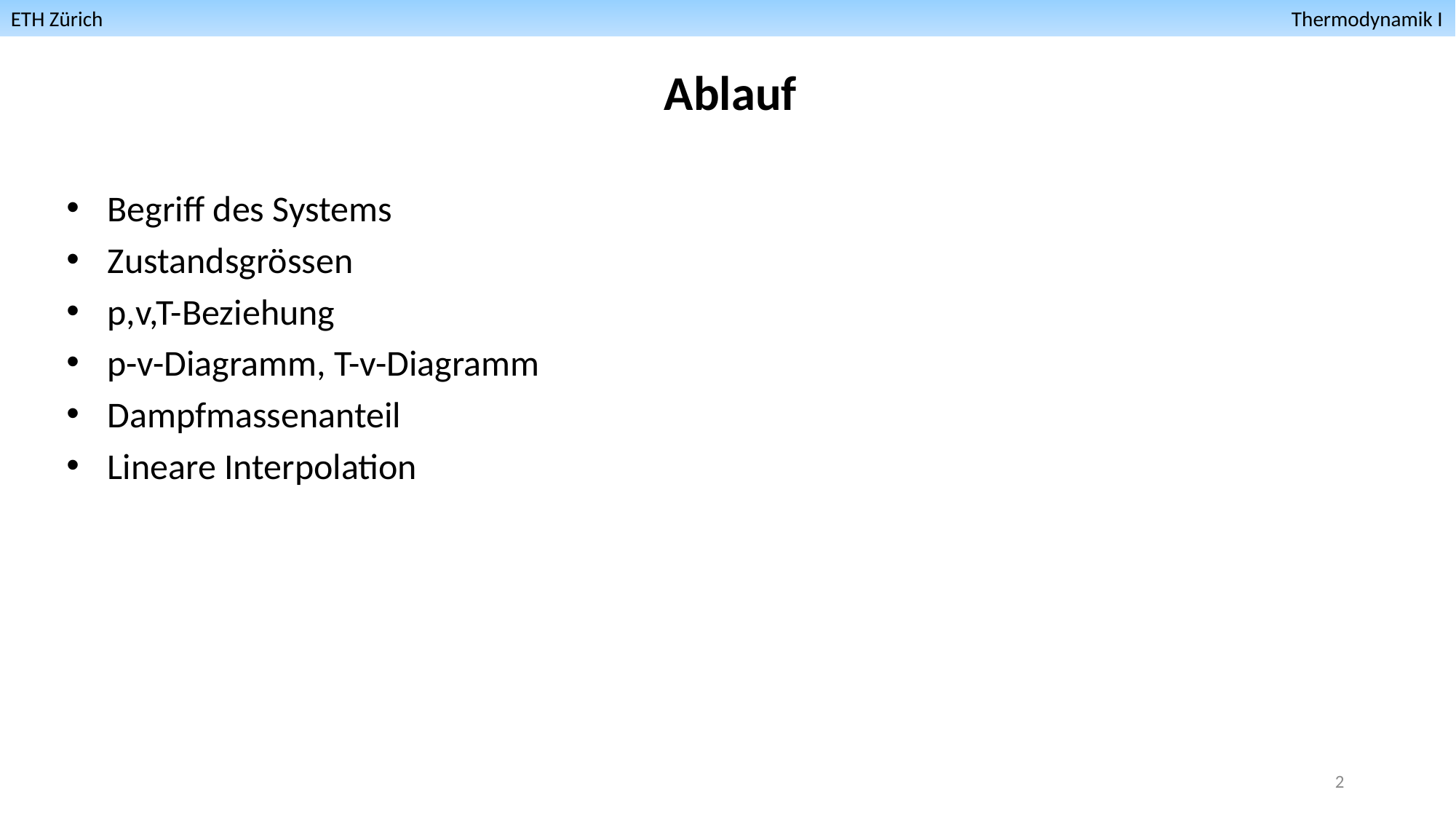

ETH Zürich											                 Thermodynamik I
Ablauf
Begriff des Systems
Zustandsgrössen
p,v,T-Beziehung
p-v-Diagramm, T-v-Diagramm
Dampfmassenanteil
Lineare Interpolation
2